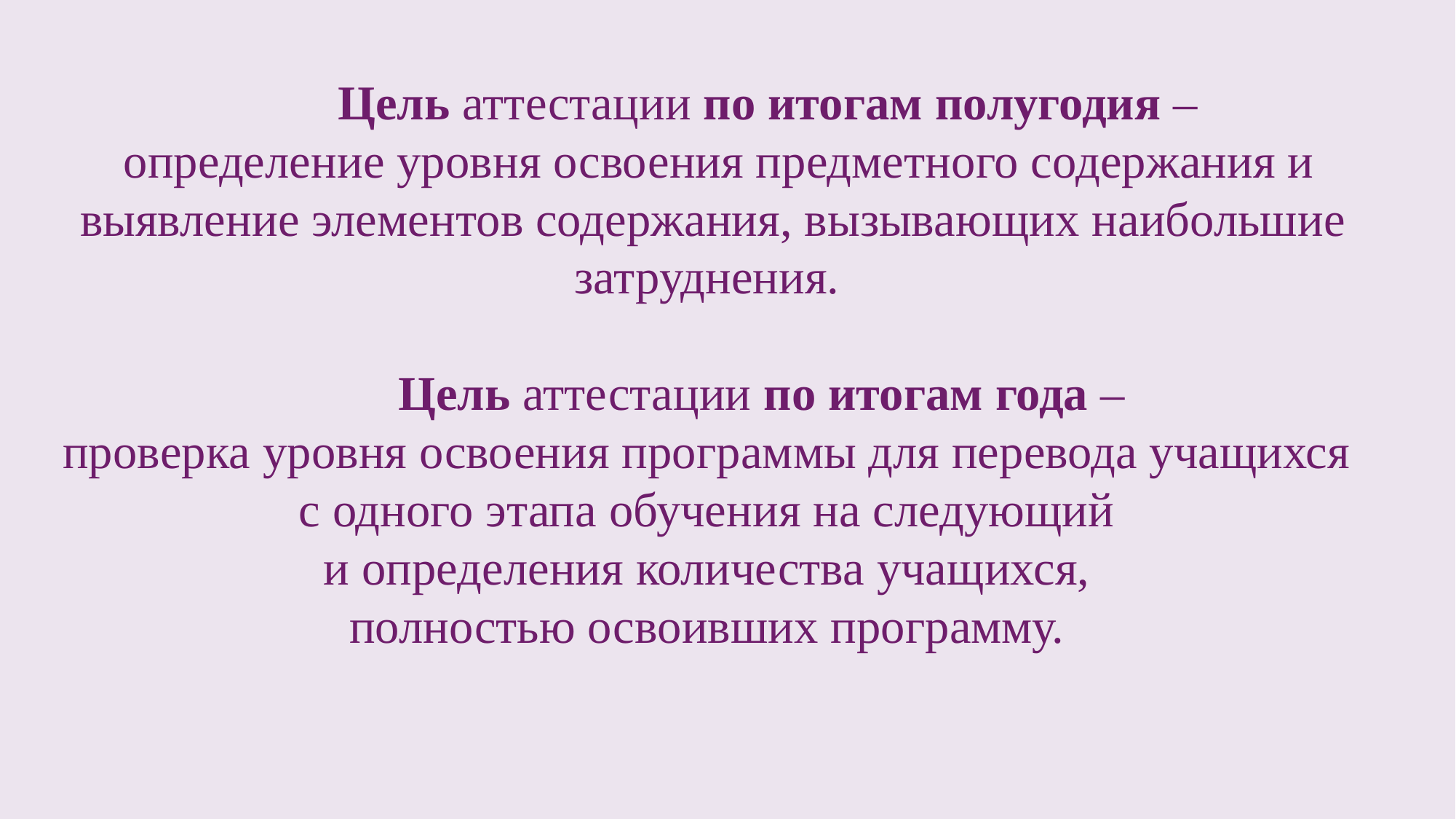

Цель аттестации по итогам полугодия –
 определение уровня освоения предметного содержания и выявление элементов содержания, вызывающих наибольшие затруднения.

	Цель аттестации по итогам года –
проверка уровня освоения программы для перевода учащихся
с одного этапа обучения на следующий
и определения количества учащихся,
полностью освоивших программу.